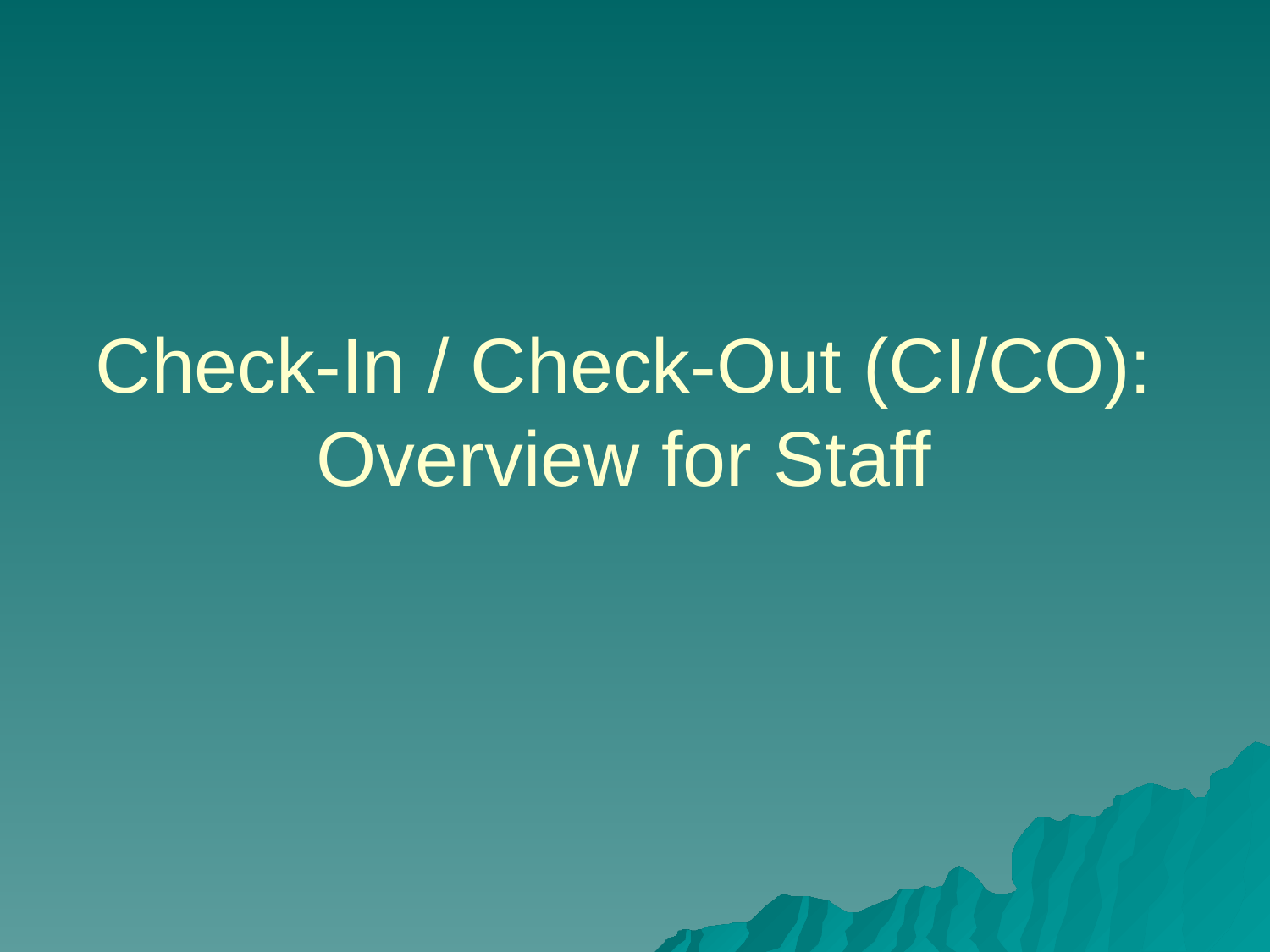

# Check-In / Check-Out (CI/CO): Overview for Staff